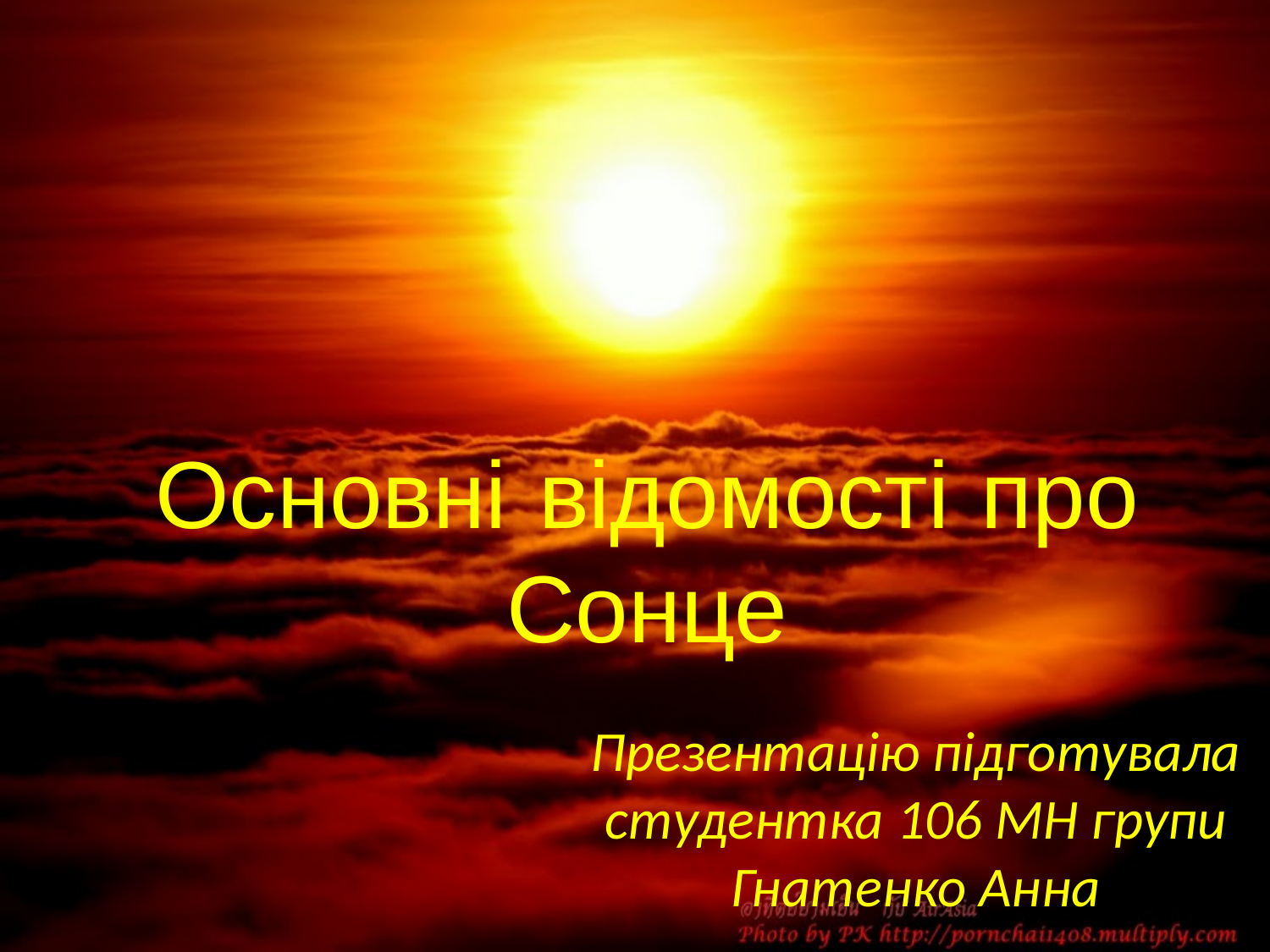

# Основні відомості про Сонце
Презентацію підготувала
студентка 106 МН групи
Гнатенко Анна